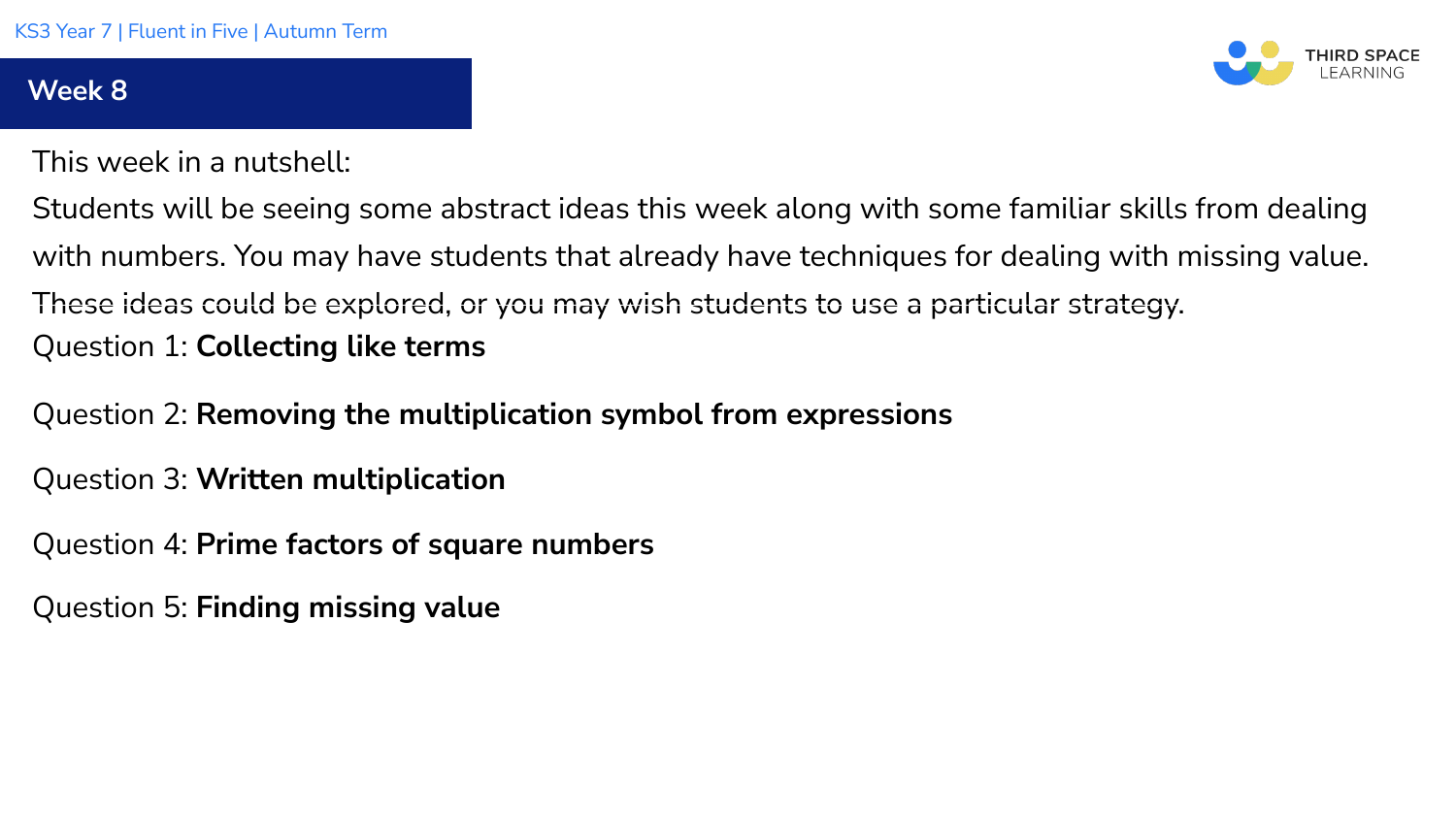

Week 8
| This week in a nutshell: Students will be seeing some abstract ideas this week along with some familiar skills from dealing with numbers. You may have students that already have techniques for dealing with missing value. These ideas could be explored, or you may wish students to use a particular strategy. |
| --- |
| Question 1: Collecting like terms |
| Question 2: Removing the multiplication symbol from expressions |
| Question 3: Written multiplication |
| Question 4: Prime factors of square numbers |
| Question 5: Finding missing value |